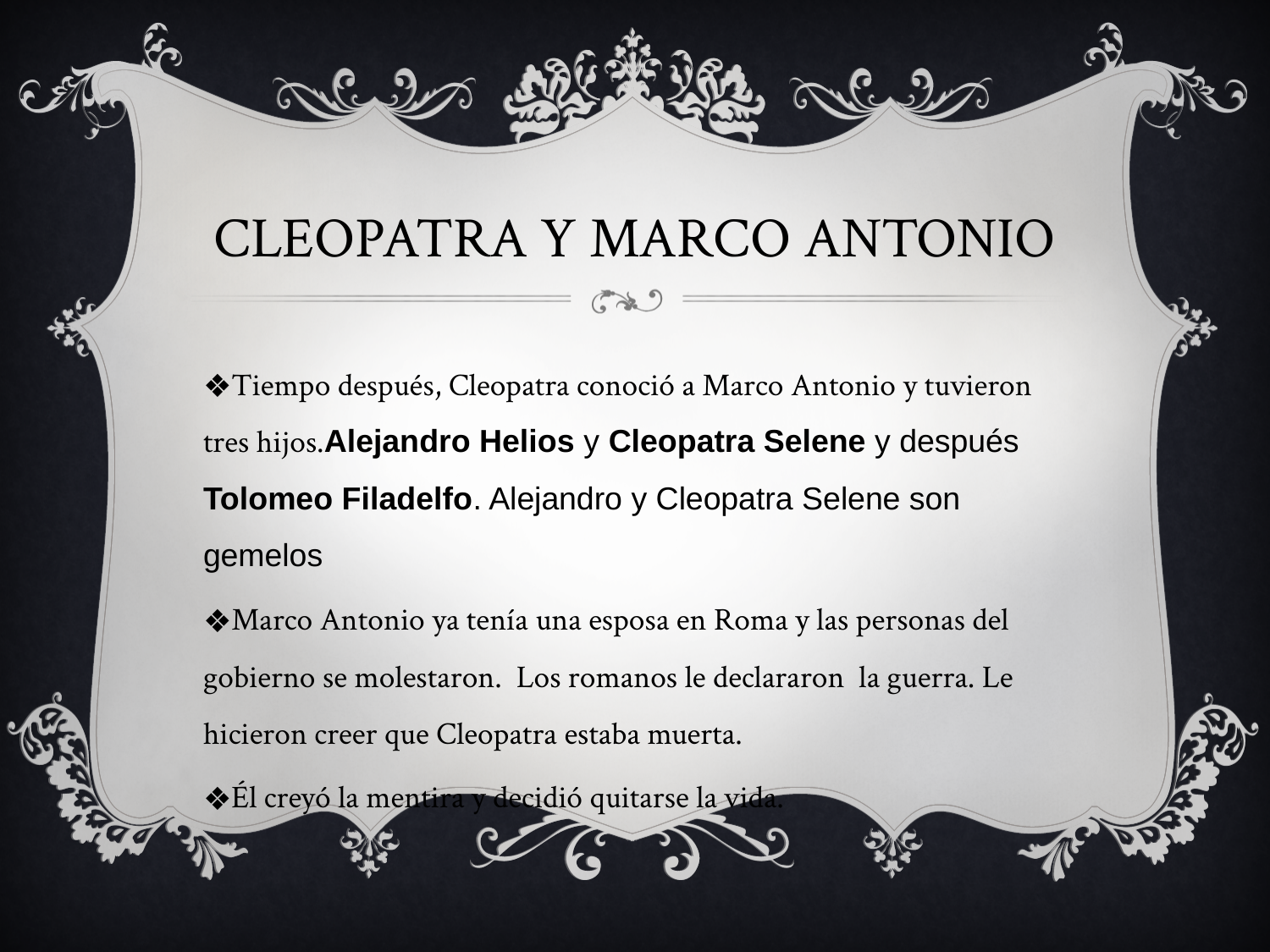

# CLEOPATRA Y MARCO ANTONIO
Tiempo después, Cleopatra conoció a Marco Antonio y tuvieron tres hijos.Alejandro Helios y Cleopatra Selene y después Tolomeo Filadelfo. Alejandro y Cleopatra Selene son gemelos
Marco Antonio ya tenía una esposa en Roma y las personas del gobierno se molestaron.  Los romanos le declararon  la guerra. Le hicieron creer que Cleopatra estaba muerta.
Él creyó la mentira y decidió quitarse la vida.